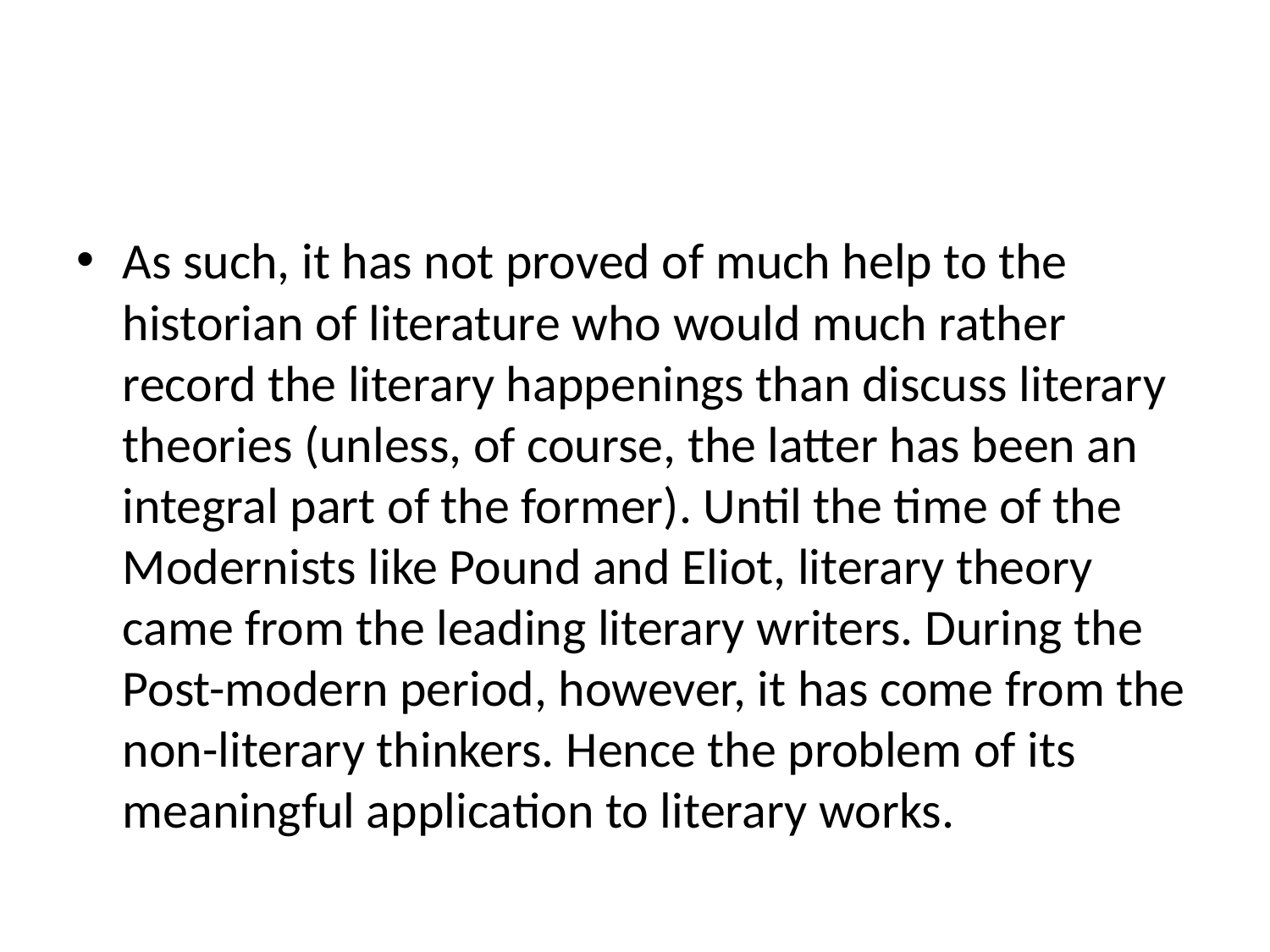

#
As such, it has not proved of much help to the historian of literature who would much rather record the literary happenings than discuss literary theories (unless, of course, the latter has been an integral part of the former). Until the time of the Modernists like Pound and Eliot, literary theory came from the leading literary writers. During the Post-modern period, however, it has come from the non-literary thinkers. Hence the problem of its meaningful application to literary works.